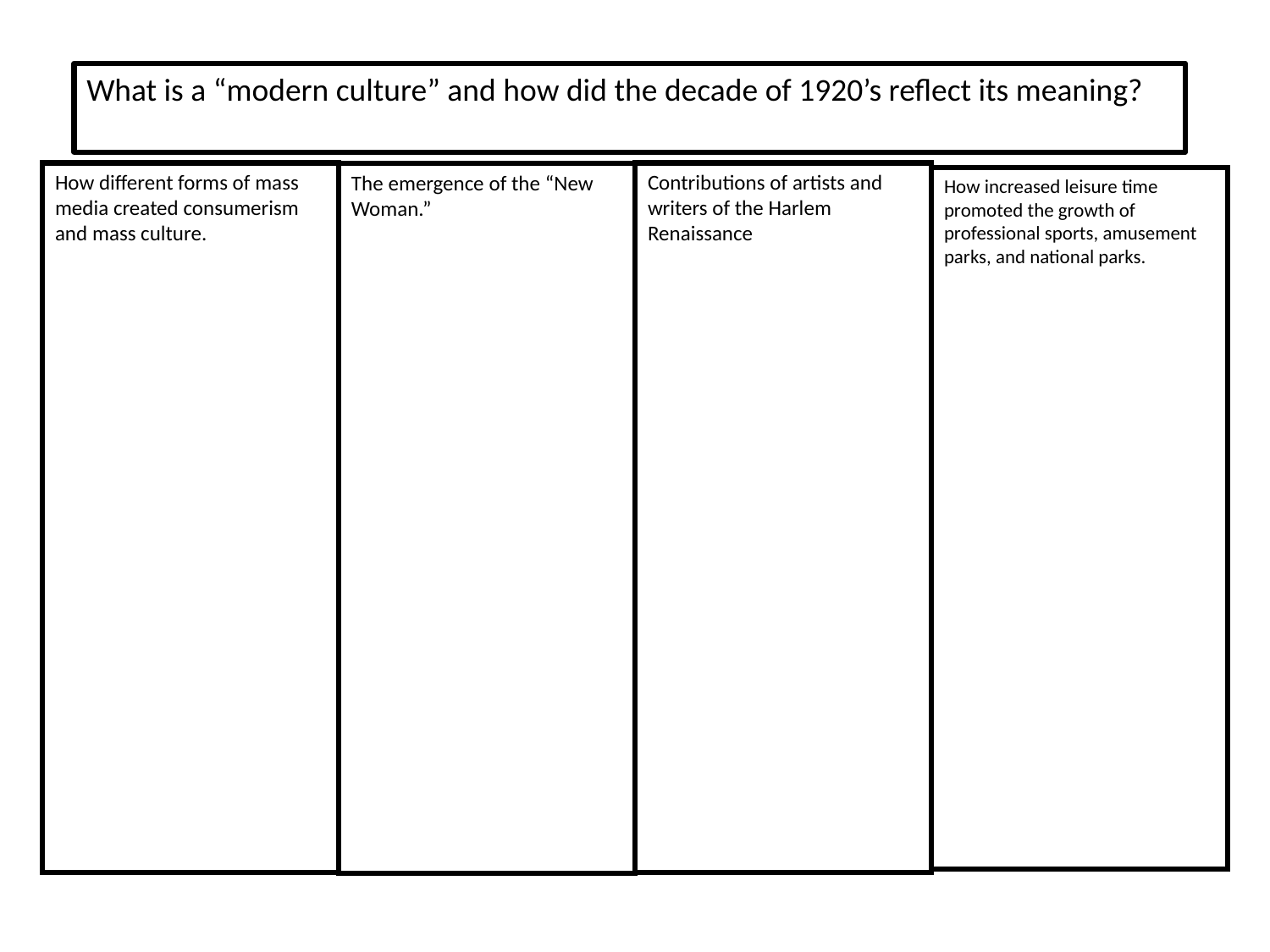

What is a “modern culture” and how did the decade of 1920’s reflect its meaning?

How different forms of mass media created consumerism and mass culture.

The emergence of the “New Woman.”

Contributions of artists and writers of the Harlem Renaissance

How increased leisure time promoted the growth of professional sports, amusement parks, and national parks.